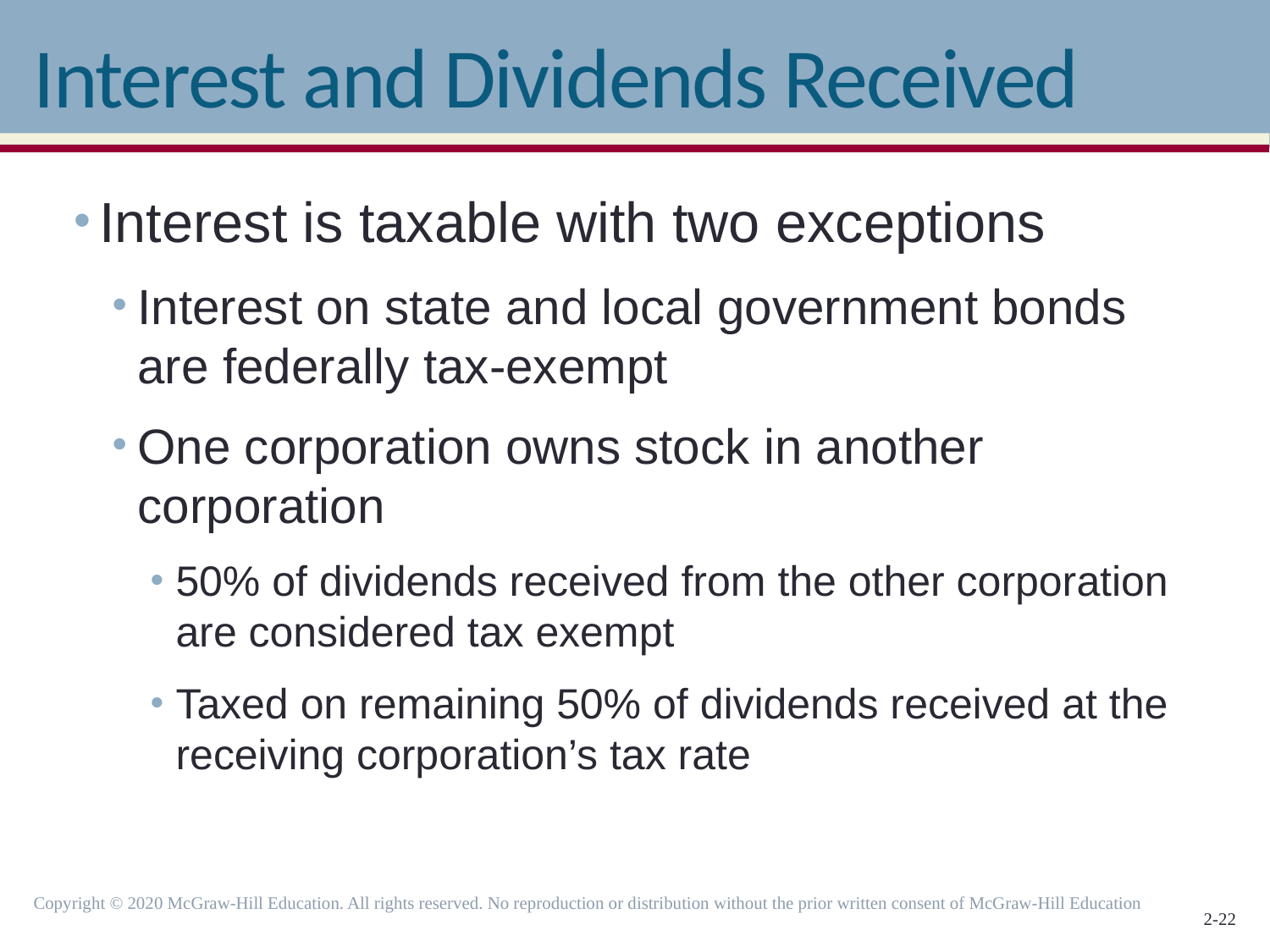

# Interest and Dividends Received
Interest is taxable with two exceptions
Interest on state and local government bonds are federally tax-exempt
One corporation owns stock in another corporation
50% of dividends received from the other corporation are considered tax exempt
Taxed on remaining 50% of dividends received at the receiving corporation’s tax rate
Copyright © 2020 McGraw-Hill Education. All rights reserved. No reproduction or distribution without the prior written consent of McGraw-Hill Education